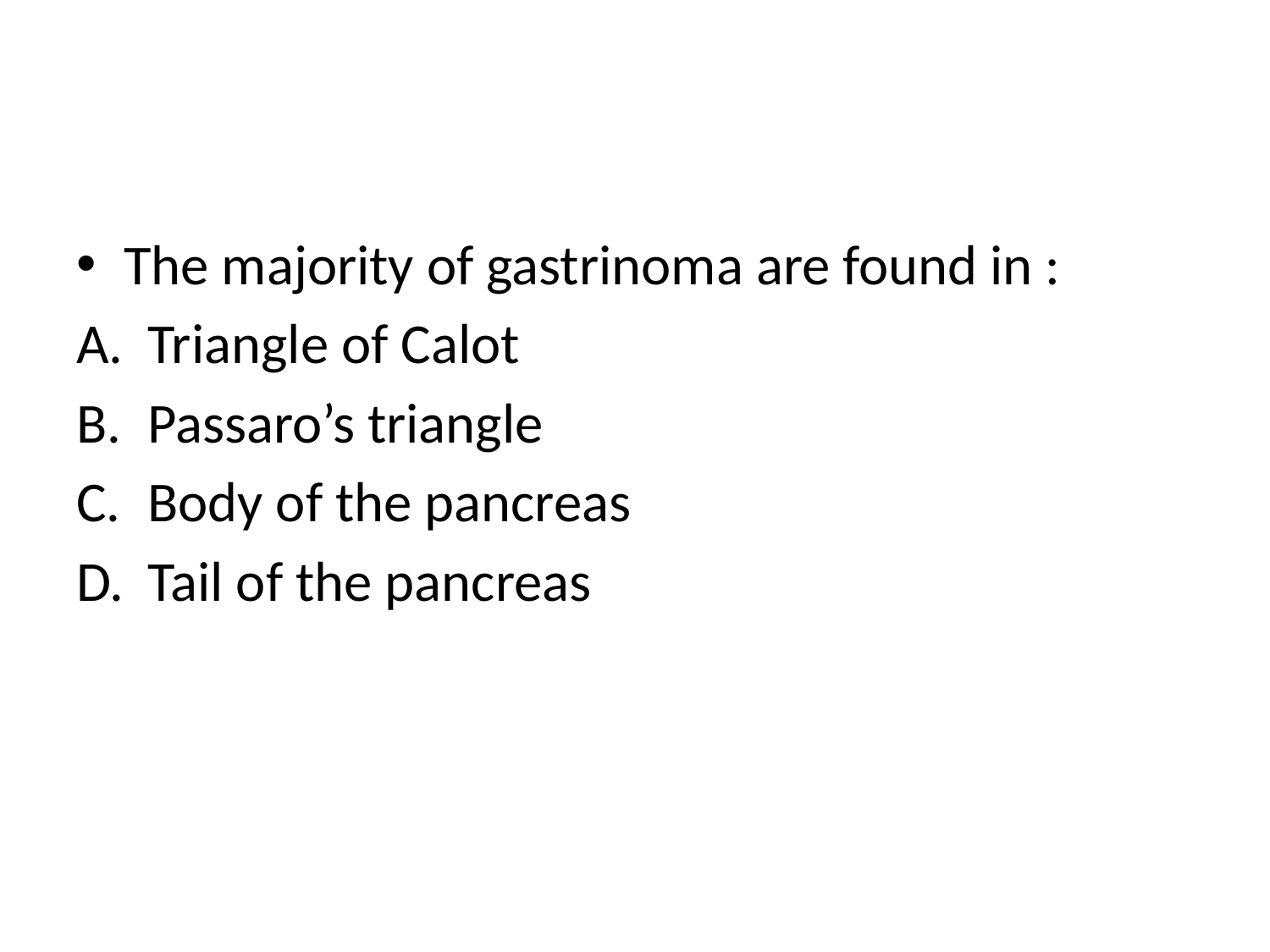

#
The majority of gastrinoma are found in :
Triangle of Calot
Passaro’s triangle
Body of the pancreas
Tail of the pancreas